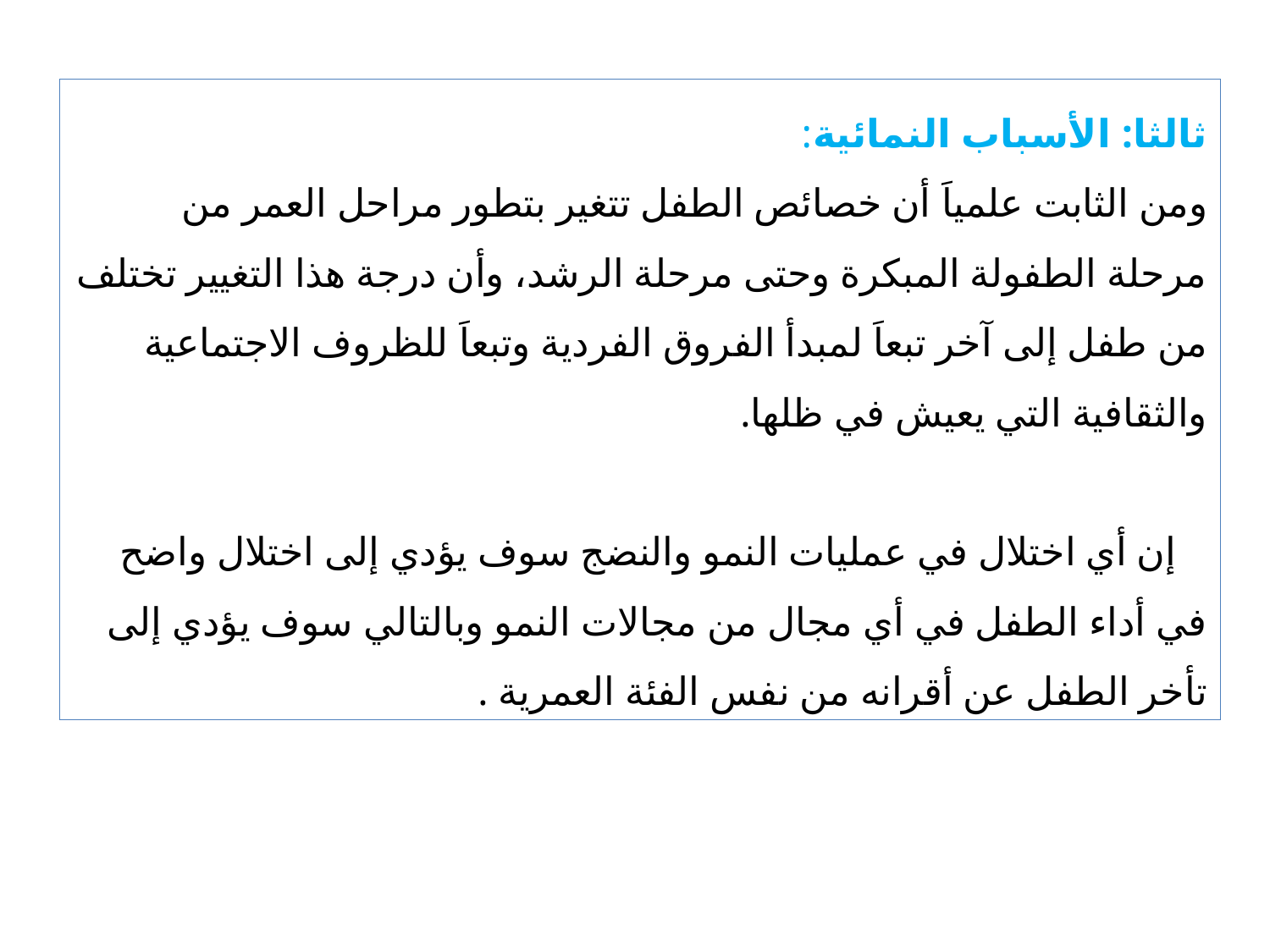

ثالثا: الأسباب النمائية:
ومن الثابت علمياَ أن خصائص الطفل تتغير بتطور مراحل العمر من مرحلة الطفولة المبكرة وحتى مرحلة الرشد، وأن درجة هذا التغيير تختلف من طفل إلى آخر تبعاَ لمبدأ الفروق الفردية وتبعاَ للظروف الاجتماعية والثقافية التي يعيش في ظلها.

   إن أي اختلال في عمليات النمو والنضج سوف يؤدي إلى اختلال واضح في أداء الطفل في أي مجال من مجالات النمو وبالتالي سوف يؤدي إلى تأخر الطفل عن أقرانه من نفس الفئة العمرية .